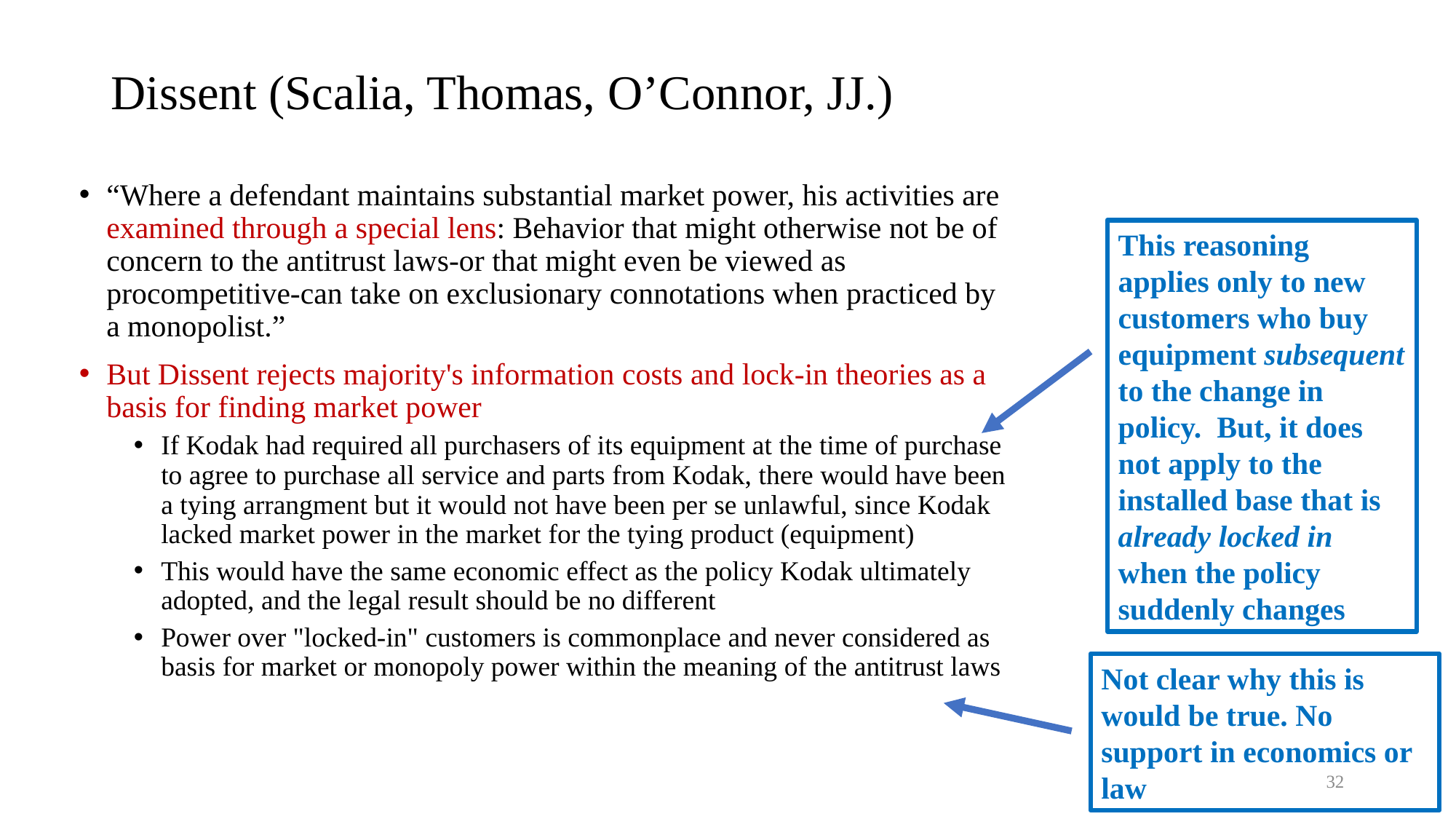

# Dissent (Scalia, Thomas, O’Connor, JJ.)
“Where a defendant maintains substantial market power, his activities are
examined through a special lens: Behavior that might otherwise not be of concern to the antitrust laws-or that might even be viewed as procompetitive-can take on exclusionary connotations when practiced by a monopolist.”
But Dissent rejects majority's information costs and lock-in theories as a basis for finding market power
If Kodak had required all purchasers of its equipment at the time of purchase to agree to purchase all service and parts from Kodak, there would have been a tying arrangment but it would not have been per se unlawful, since Kodak lacked market power in the market for the tying product (equipment)
This would have the same economic effect as the policy Kodak ultimately adopted, and the legal result should be no different
Power over "locked-in" customers is commonplace and never considered as basis for market or monopoly power within the meaning of the antitrust laws

This reasoning applies only to new customers who buy equipment subsequent to the change in policy.  But, it does not apply to the installed base that is already locked in when the policy suddenly changes
Not clear why this is would be true. No support in economics or law
32